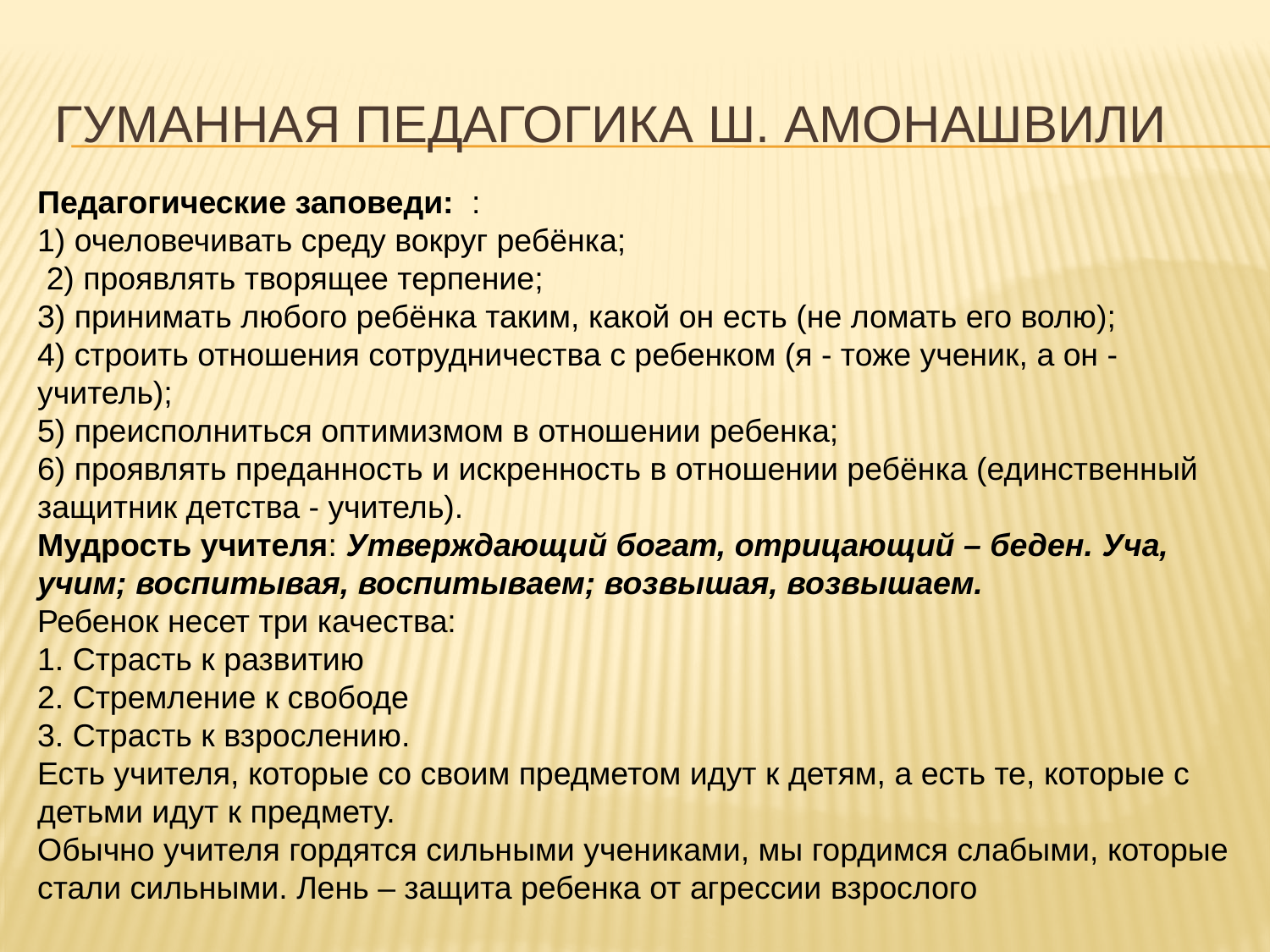

# Гуманная педагогика Ш. Амонашвили
Педагогические заповеди:  :
1) очеловечивать среду вокруг ребёнка;
 2) проявлять творящее терпение;
3) принимать любого ребёнка таким, какой он есть (не ломать его волю);
4) строить отношения сотрудничества с ребенком (я - тоже ученик, а он - учитель);
5) преисполниться оптимизмом в отношении ребенка;
6) проявлять преданность и искренность в отношении ребёнка (единственный защитник детства - учитель).
Мудрость учителя: Утверждающий богат, отрицающий – беден. Уча, учим; воспитывая, воспитываем; возвышая, возвышаем.
Ребенок несет три качества:
1. Страсть к развитию
2. Стремление к свободе
3. Страсть к взрослению.
Есть учителя, которые со своим предметом идут к детям, а есть те, которые с детьми идут к предмету.
Обычно учителя гордятся сильными учениками, мы гордимся слабыми, которые стали сильными. Лень – защита ребенка от агрессии взрослого